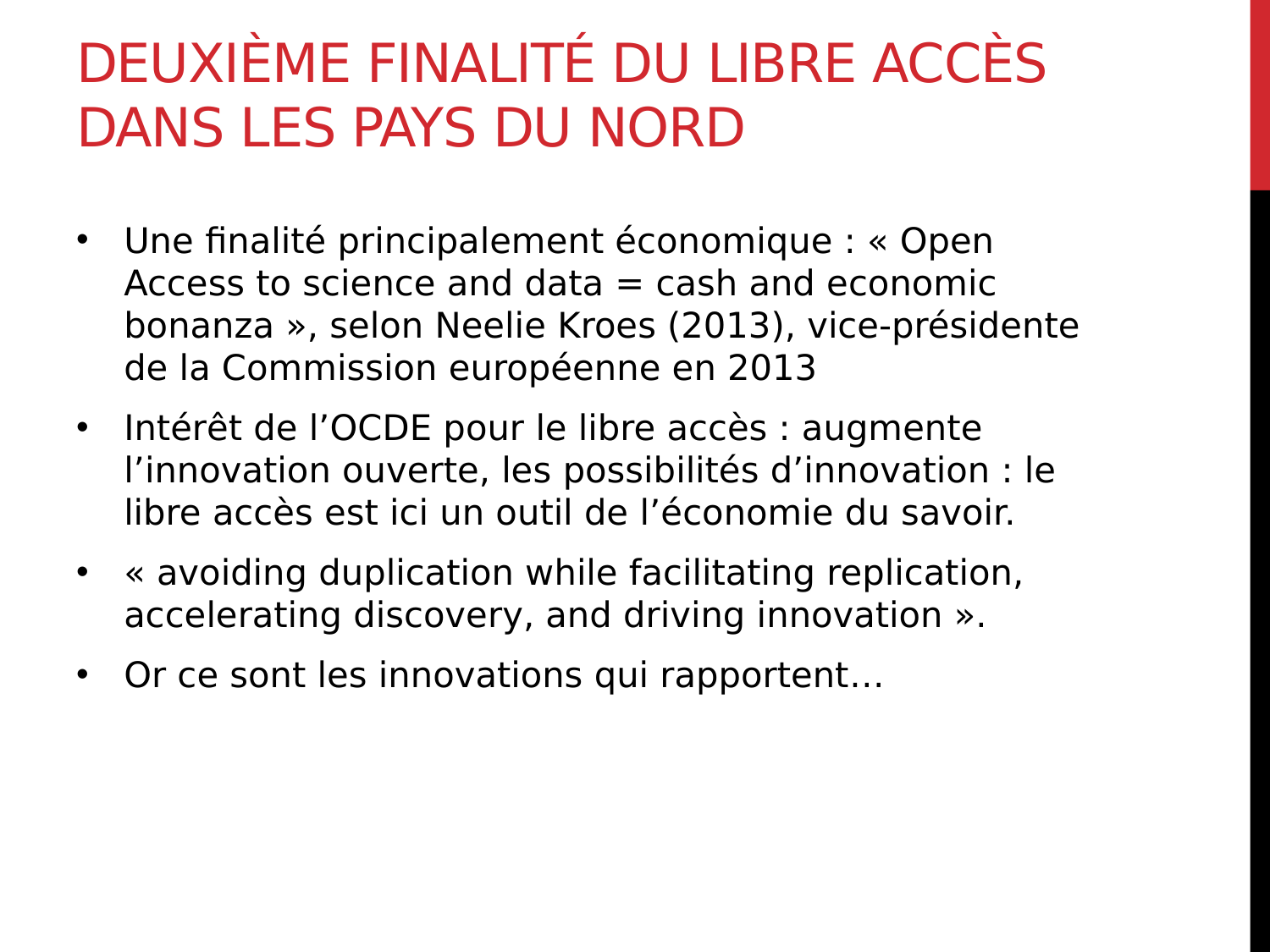

# deuxième finalité du libre accès dans les pays du Nord
Une finalité principalement économique : « Open Access to science and data = cash and economic bonanza », selon Neelie Kroes (2013), vice-présidente de la Commission européenne en 2013
Intérêt de l’OCDE pour le libre accès : augmente l’innovation ouverte, les possibilités d’innovation : le libre accès est ici un outil de l’économie du savoir.
« avoiding duplication while facilitating replication, accelerating discovery, and driving innovation ».
Or ce sont les innovations qui rapportent…